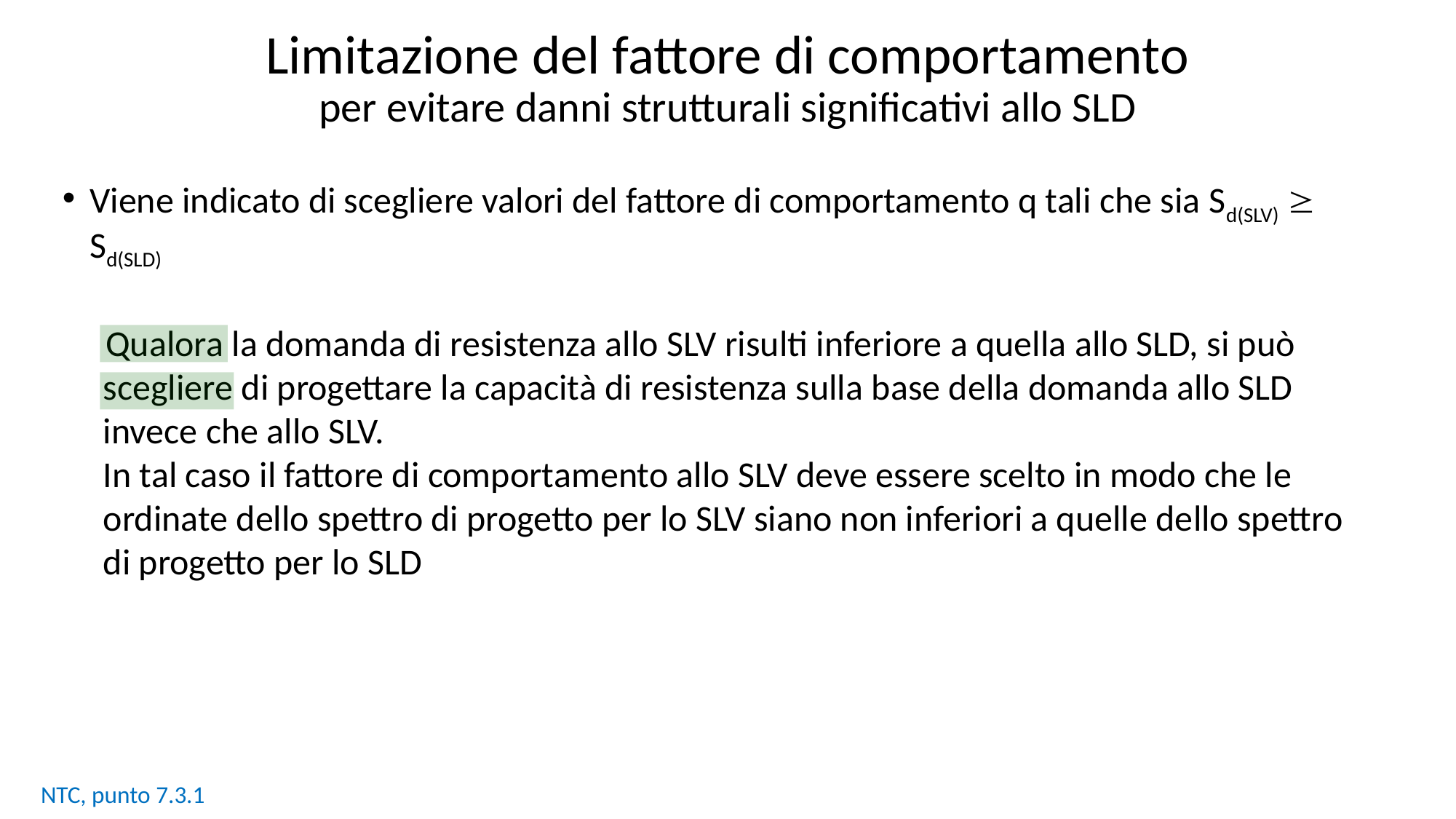

# Limitazione del fattore di comportamento per evitare danni strutturali significativi allo SLD
Viene indicato di scegliere valori del fattore di comportamento q tali che sia Sd(SLV) ≥ Sd(SLD)
Qualora la domanda di resistenza allo SLV risulti inferiore a quella allo SLD, si può scegliere di progettare la capacità di resistenza sulla base della domanda allo SLD invece che allo SLV.
In tal caso il fattore di comportamento allo SLV deve essere scelto in modo che le ordinate dello spettro di progetto per lo SLV siano non inferiori a quelle dello spettro di progetto per lo SLD

NTC, punto 7.3.1